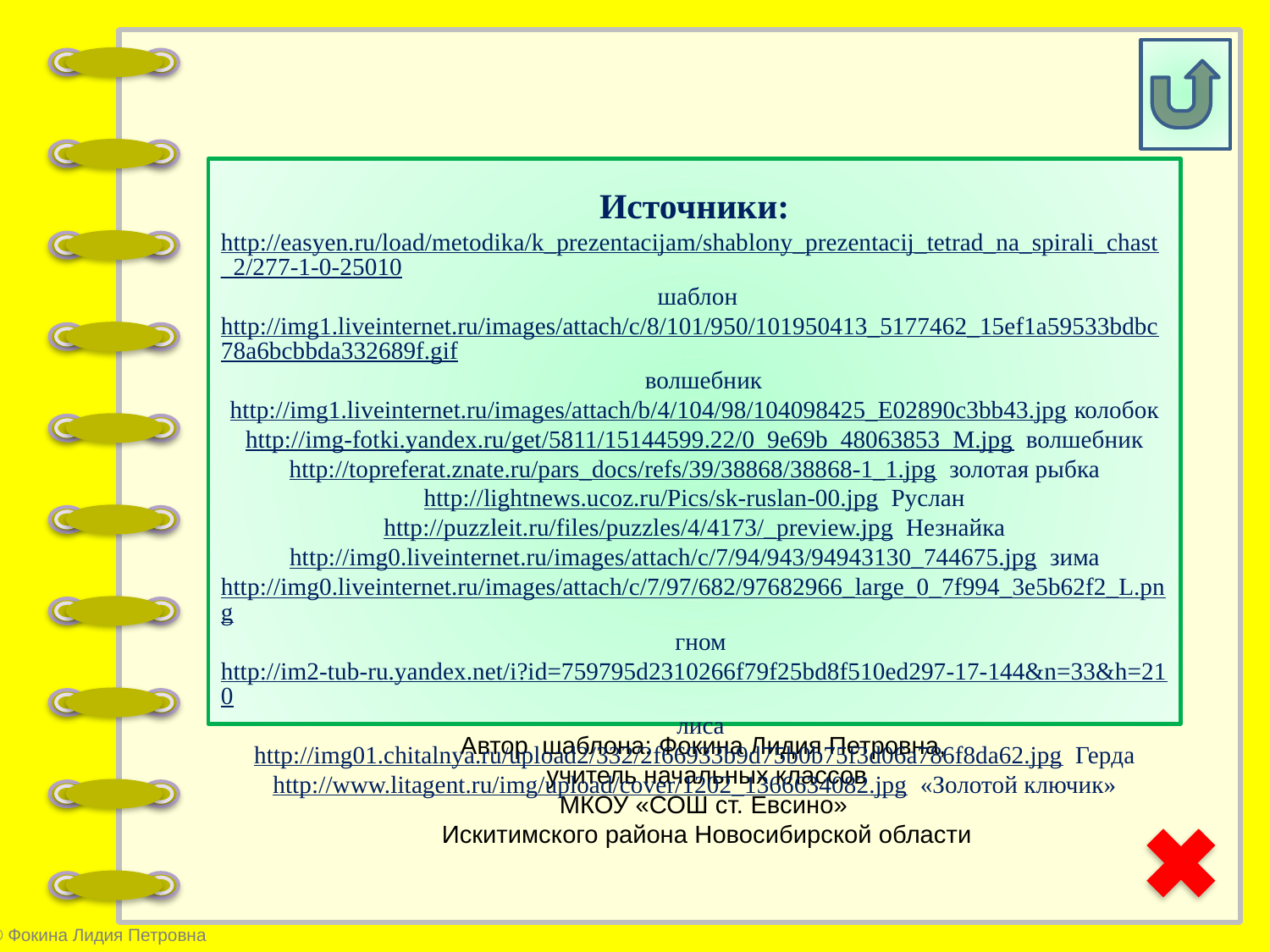

Источники:
http://easyen.ru/load/metodika/k_prezentacijam/shablony_prezentacij_tetrad_na_spirali_chast_2/277-1-0-25010 шаблон
http://img1.liveinternet.ru/images/attach/c/8/101/950/101950413_5177462_15ef1a59533bdbc78a6bcbbda332689f.gif   волшебник
http://img1.liveinternet.ru/images/attach/b/4/104/98/104098425_E02890c3bb43.jpg колобок
http://img-fotki.yandex.ru/get/5811/15144599.22/0_9e69b_48063853_M.jpg  волшебник
http://topreferat.znate.ru/pars_docs/refs/39/38868/38868-1_1.jpg  золотая рыбка
http://lightnews.ucoz.ru/Pics/sk-ruslan-00.jpg  Руслан
http://puzzleit.ru/files/puzzles/4/4173/_preview.jpg  Незнайка
http://img0.liveinternet.ru/images/attach/c/7/94/943/94943130_744675.jpg  зима
http://img0.liveinternet.ru/images/attach/c/7/97/682/97682966_large_0_7f994_3e5b62f2_L.png  гном
http://im2-tub-ru.yandex.net/i?id=759795d2310266f79f25bd8f510ed297-17-144&n=33&h=210  лиса
http://img01.chitalnya.ru/upload2/332/2f66933b9d75b0b75f3d06a786f8da62.jpg  Герда
http://www.litagent.ru/img/upload/cover/1202_1366634082.jpg  «Золотой ключик»
Автор  шаблона: Фокина Лидия Петровна,
учитель начальных классов
МКОУ «СОШ ст. Евсино»
Искитимского района Новосибирской области